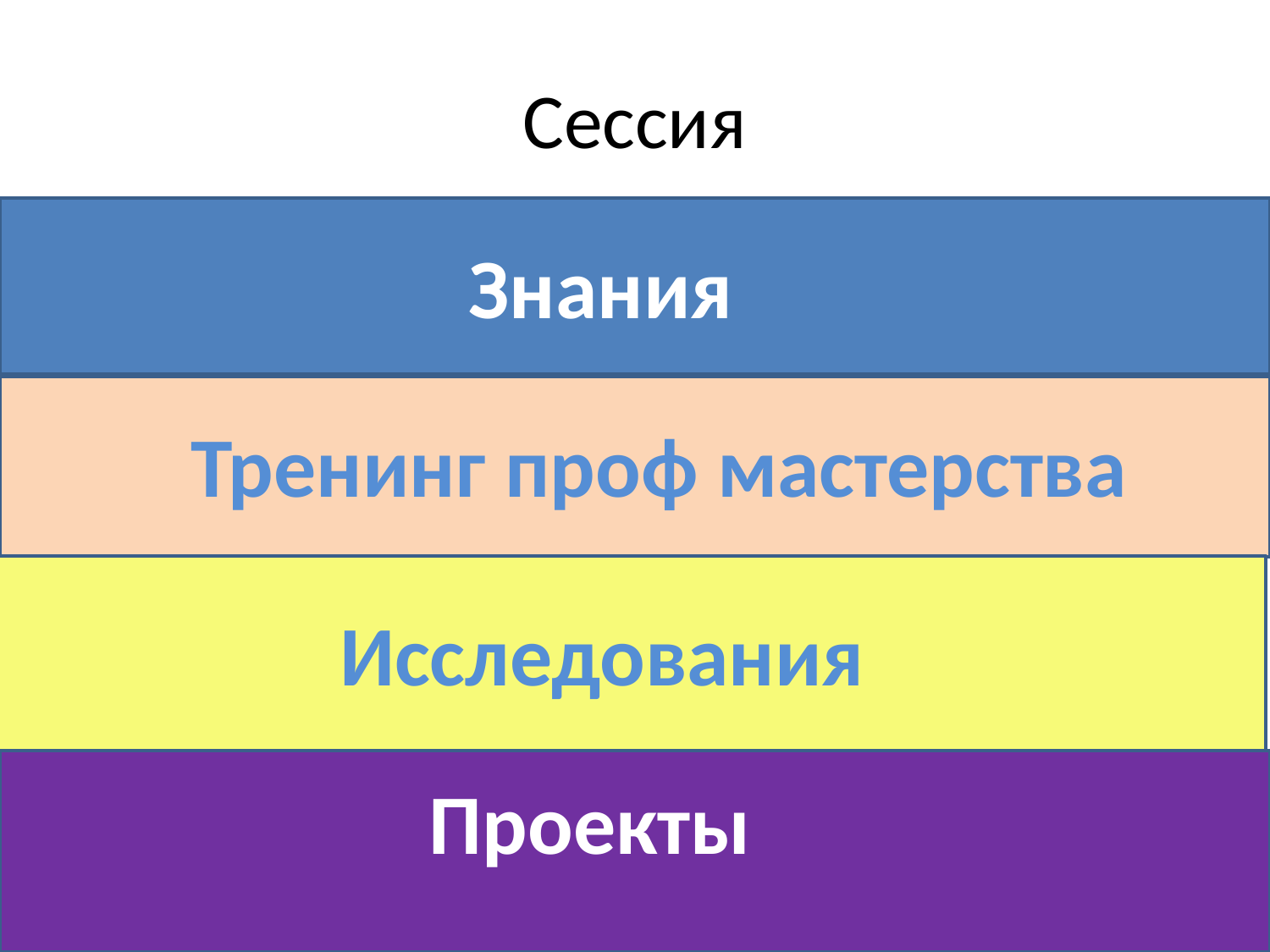

# Сессия

Знания

Тренинг проф мастерства

Исследования

Проекты